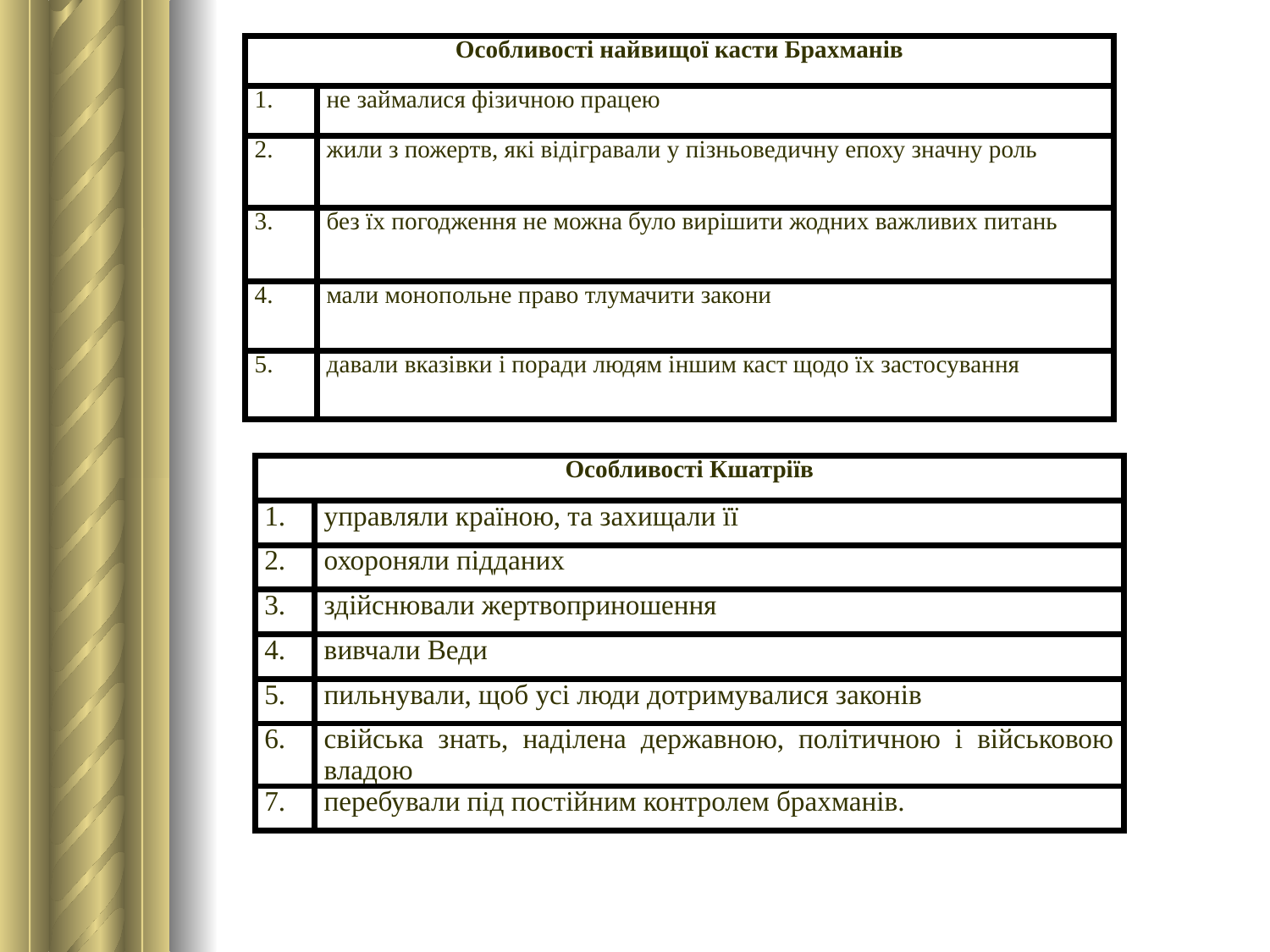

| Особливості найвищої касти Брахманів |  |
| --- | --- |
| 1. | не займалися фізичною працею |
| 2. | жили з пожертв, які відігравали у пізньоведичну епоху значну роль |
| 3. | без їх погодження не можна було вирішити жодних важливих питань |
| 4. | мали монопольне право тлумачити закони |
| 5. | давали вказівки і поради людям іншим каст щодо їх застосування |
| Особливості Кшатріїв |  |
| --- | --- |
| 1. | управляли країною, та захищали її |
| 2. | охороняли підданих |
| 3. | здійснювали жертвоприношення |
| 4. | вивчали Веди |
| 5. | пильнували, щоб усі люди дотримувалися законів |
| 6. | свійська знать, наділена державною, політичною і військовою владою |
| 7. | перебували під постійним контролем брахманів. |